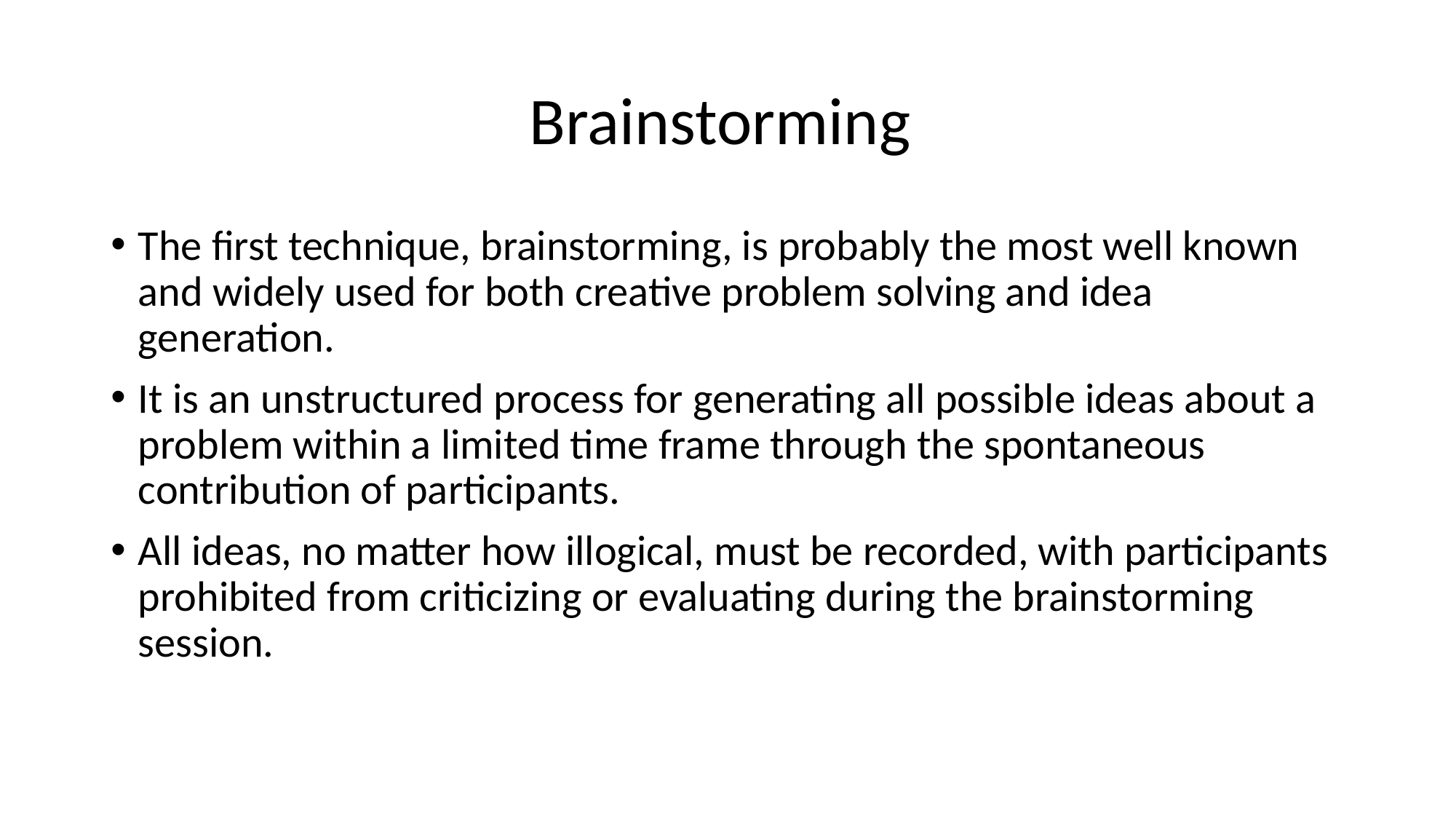

# Brainstorming
The first technique, brainstorming, is probably the most well known and widely used for both creative problem solving and idea generation.
It is an unstructured process for generating all possible ideas about a problem within a limited time frame through the spontaneous contribution of participants.
All ideas, no matter how illogical, must be recorded, with participants prohibited from criticizing or evaluating during the brainstorming session.